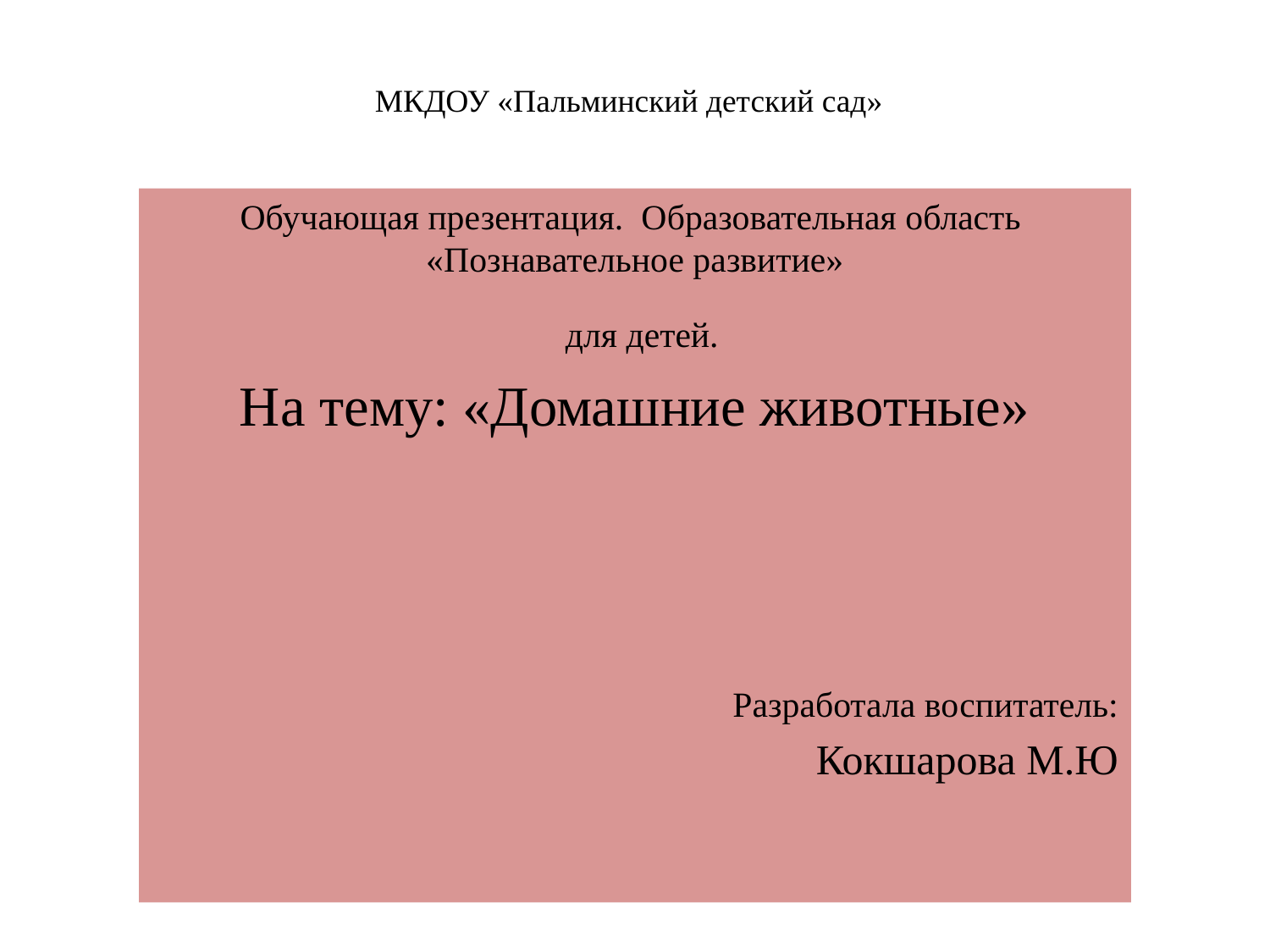

# МКДОУ «Пальминский детский сад»
Обучающая презентация.  Образовательная область  «Познавательное развитие»
 для детей.
На тему: «Домашние животные»

Разработала воспитатель:
 Кокшарова М.Ю